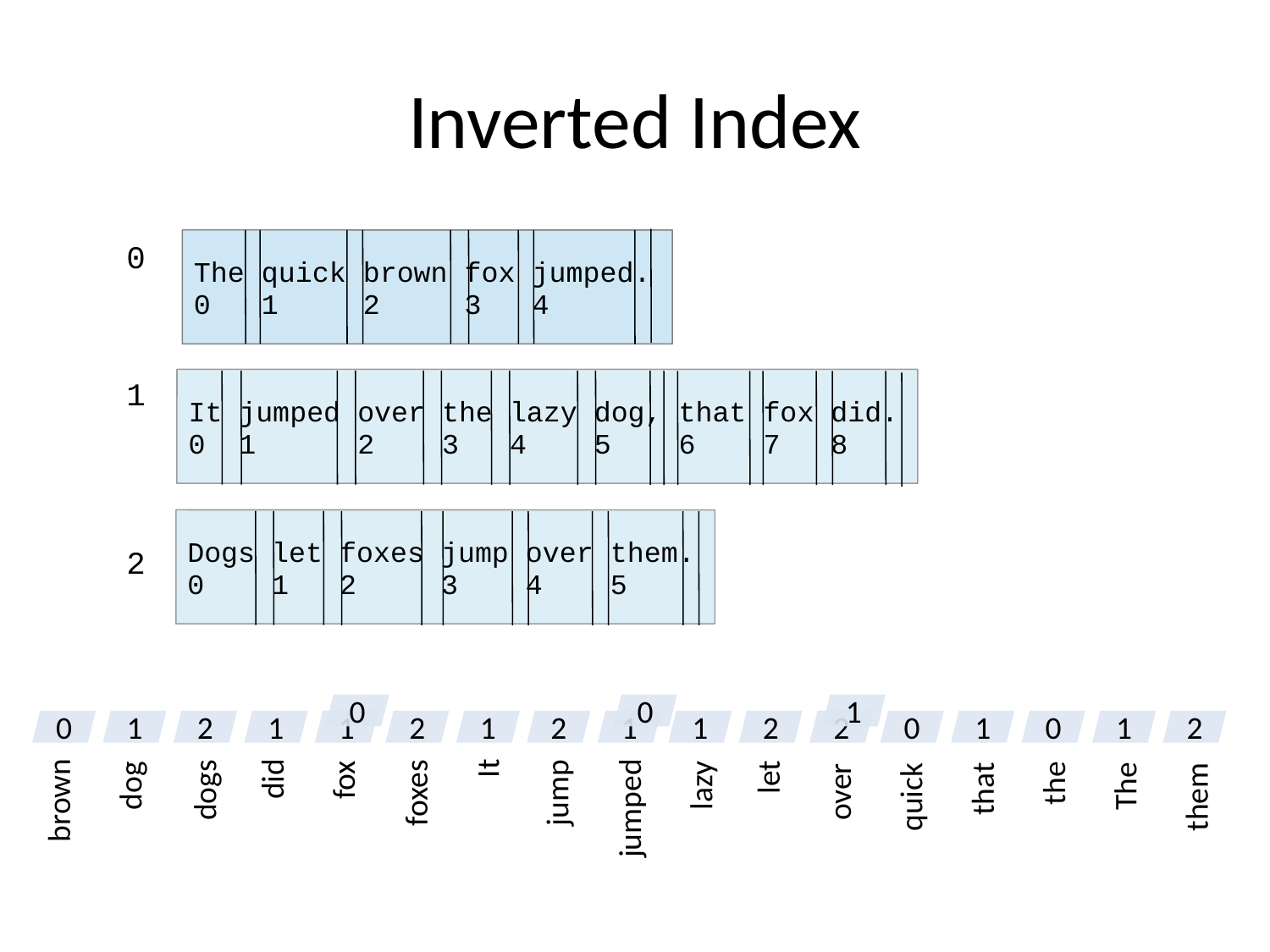

# Inverted Index

The quick brown fox jumped.
0   1     2     3   4

0

It jumped over the lazy dog, that fox did.
0  1      2    3   4    5    6    7   8

1

Dogs let foxes jump over them.
0    1   2     3    4    5

2
0
0
1
It
0
1
2
1
1
2
1
2
1
1
2
2
0
1
0
1
2
let
did
fox
the
dog
lazy
The
that
dogs
over
foxes
jump
quick
them
brown
jumped